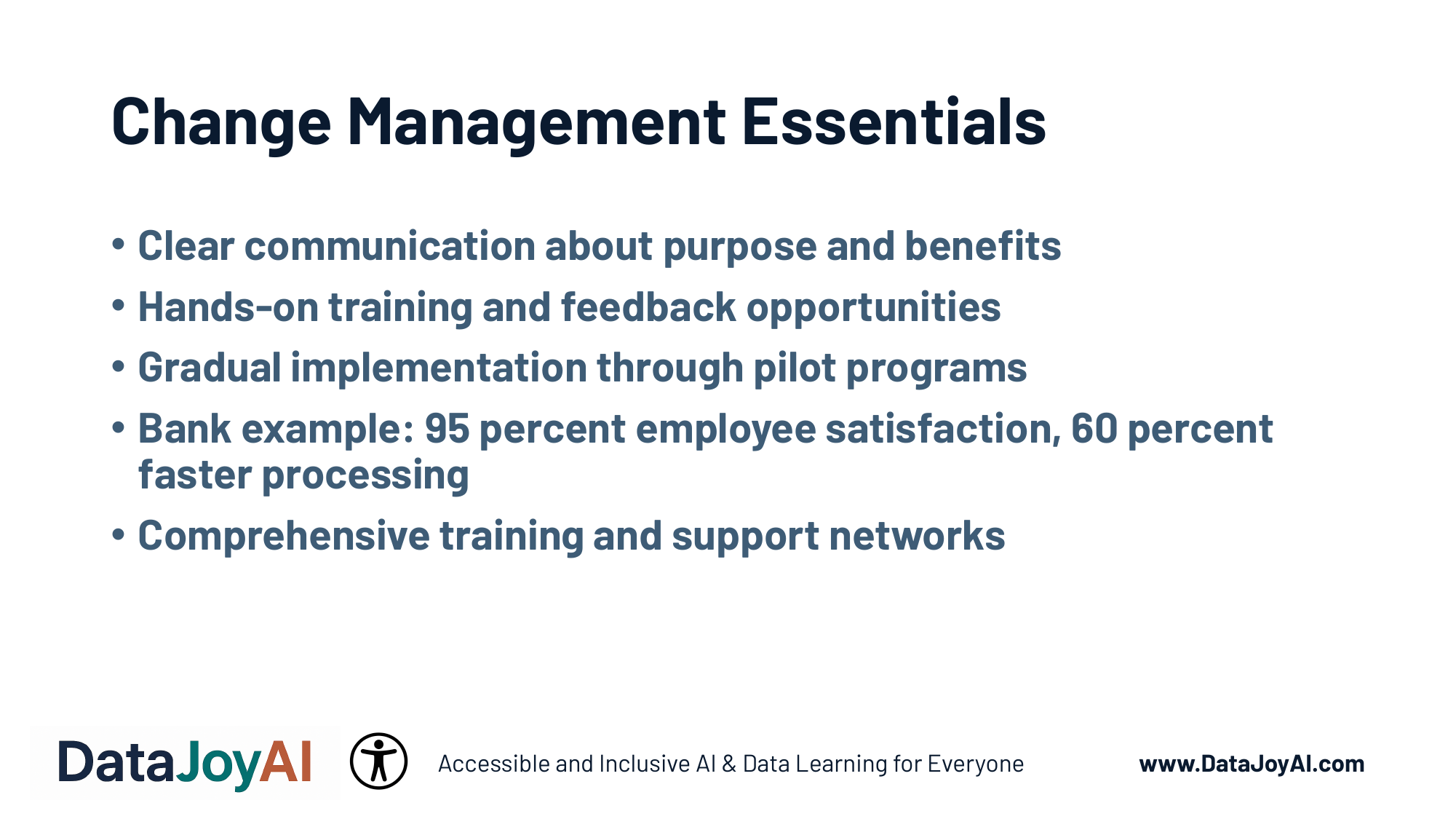

# Change Management Essentials
Clear communication about purpose and benefits
Hands-on training and feedback opportunities
Gradual implementation through pilot programs
Bank example: 95 percent employee satisfaction, 60 percent faster processing
Comprehensive training and support networks